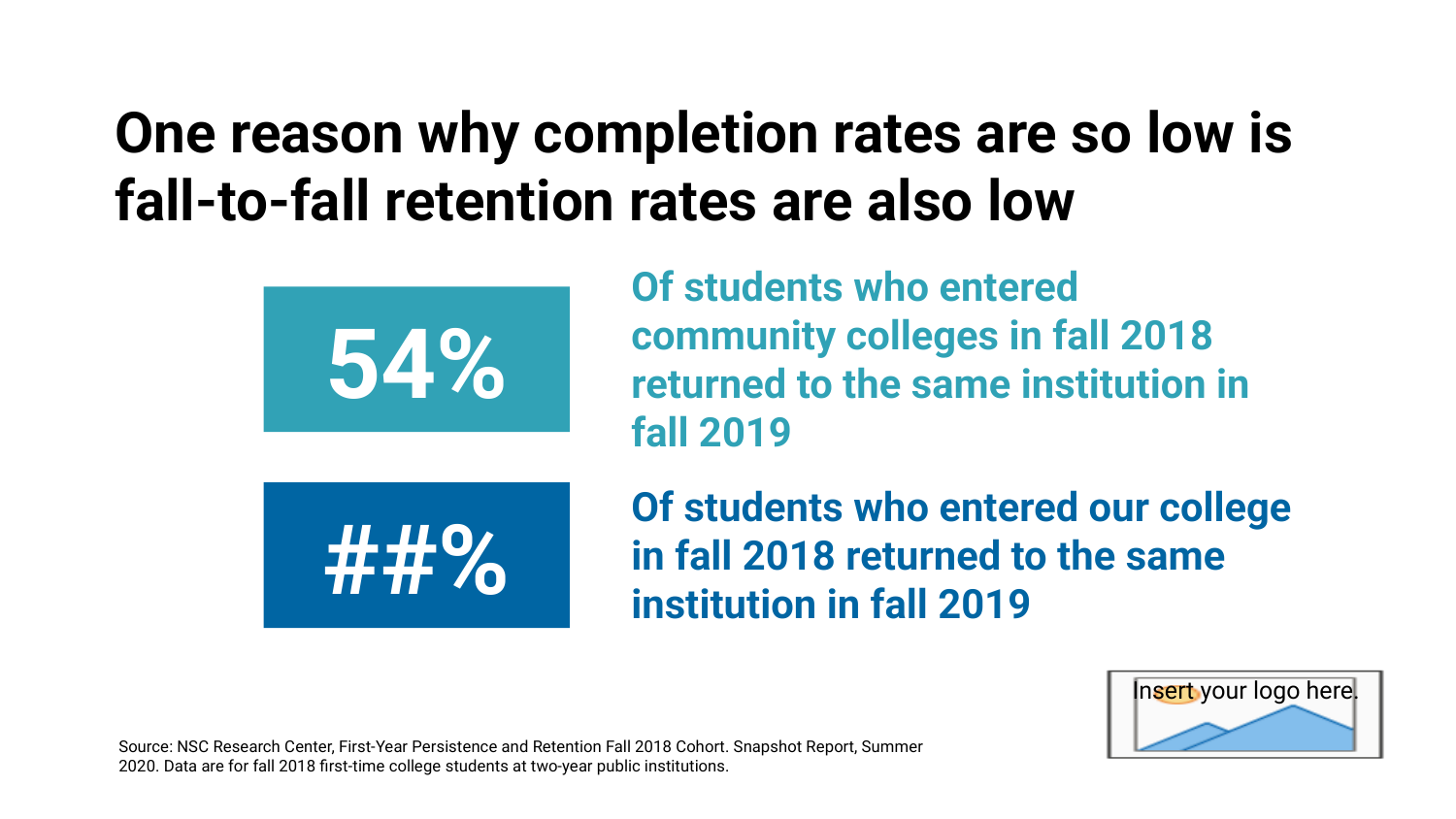

# One reason why completion rates are so low is fall-to-fall retention rates are also low
54%
Of students who entered community colleges in fall 2018 returned to the same institution in fall 2019
##%
Of students who entered our college in fall 2018 returned to the same institution in fall 2019

Source: NSC Research Center, First-Year Persistence and Retention Fall 2018 Cohort. Snapshot Report, Summer 2020. Data are for fall 2018 first-time college students at two-year public institutions.